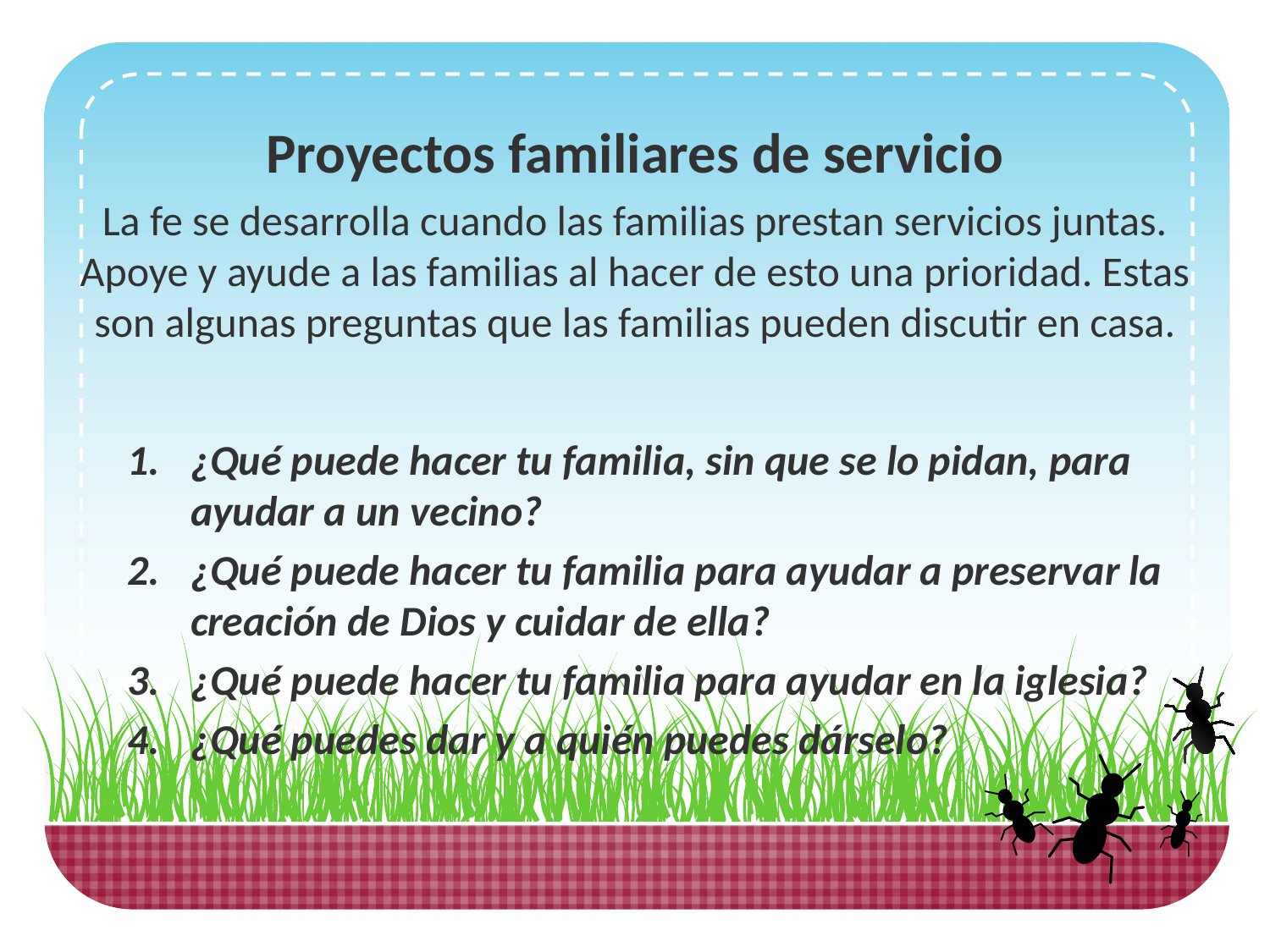

Proyectos familiares de servicio
La fe se desarrolla cuando las familias prestan servicios juntas. Apoye y ayude a las familias al hacer de esto una prioridad. Estas son algunas preguntas que las familias pueden discutir en casa.

¿Qué puede hacer tu familia, sin que se lo pidan, para ayudar a un vecino?
¿Qué puede hacer tu familia para ayudar a preservar la creación de Dios y cuidar de ella?
¿Qué puede hacer tu familia para ayudar en la iglesia?
¿Qué puedes dar y a quién puedes dárselo?